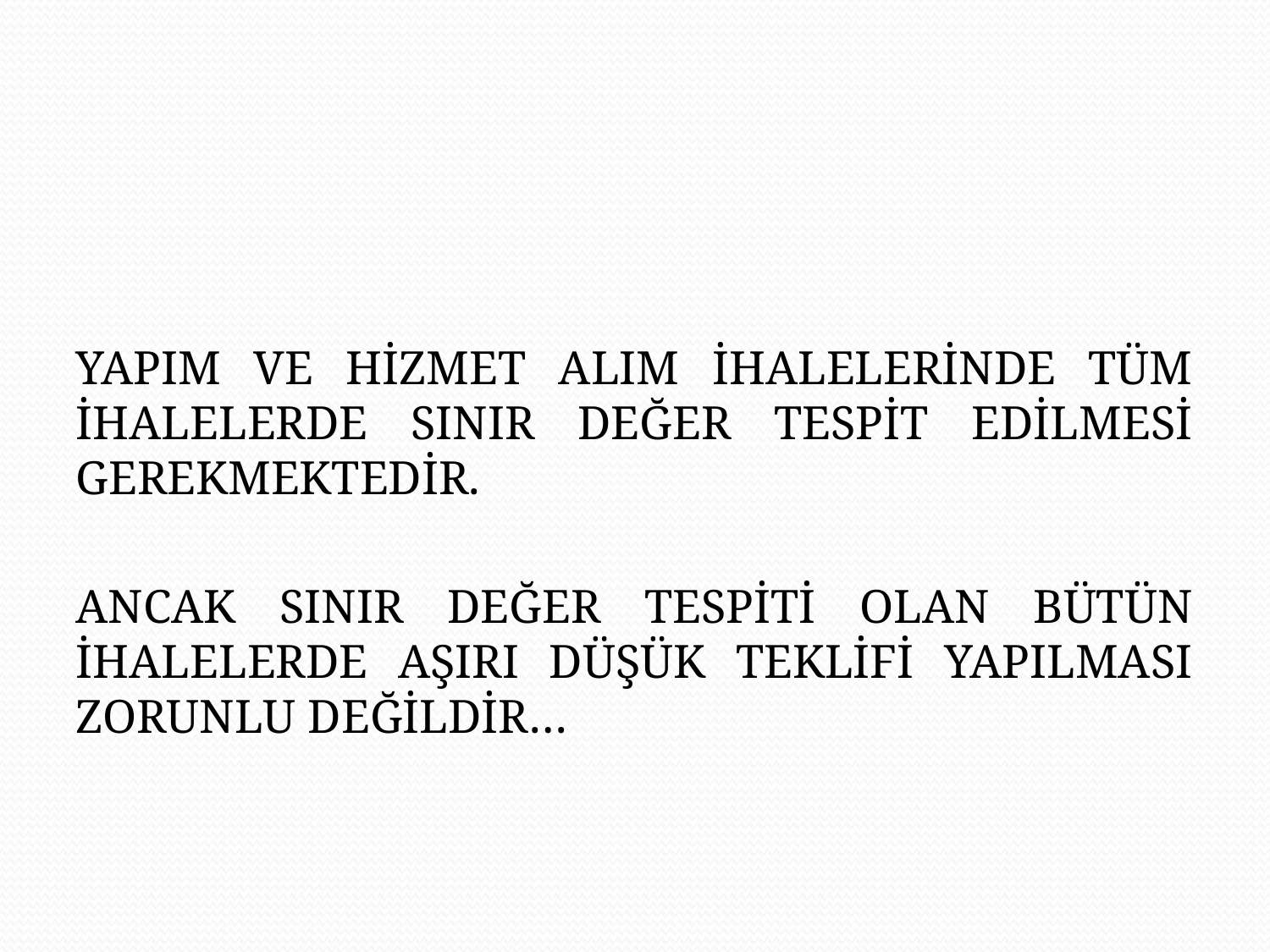

#

YAPIM VE HİZMET ALIM İHALELERİNDE TÜM İHALELERDE SINIR DEĞER TESPİT EDİLMESİ GEREKMEKTEDİR.

ANCAK SINIR DEĞER TESPİTİ OLAN BÜTÜN İHALELERDE AŞIRI DÜŞÜK TEKLİFİ YAPILMASI ZORUNLU DEĞİLDİR…